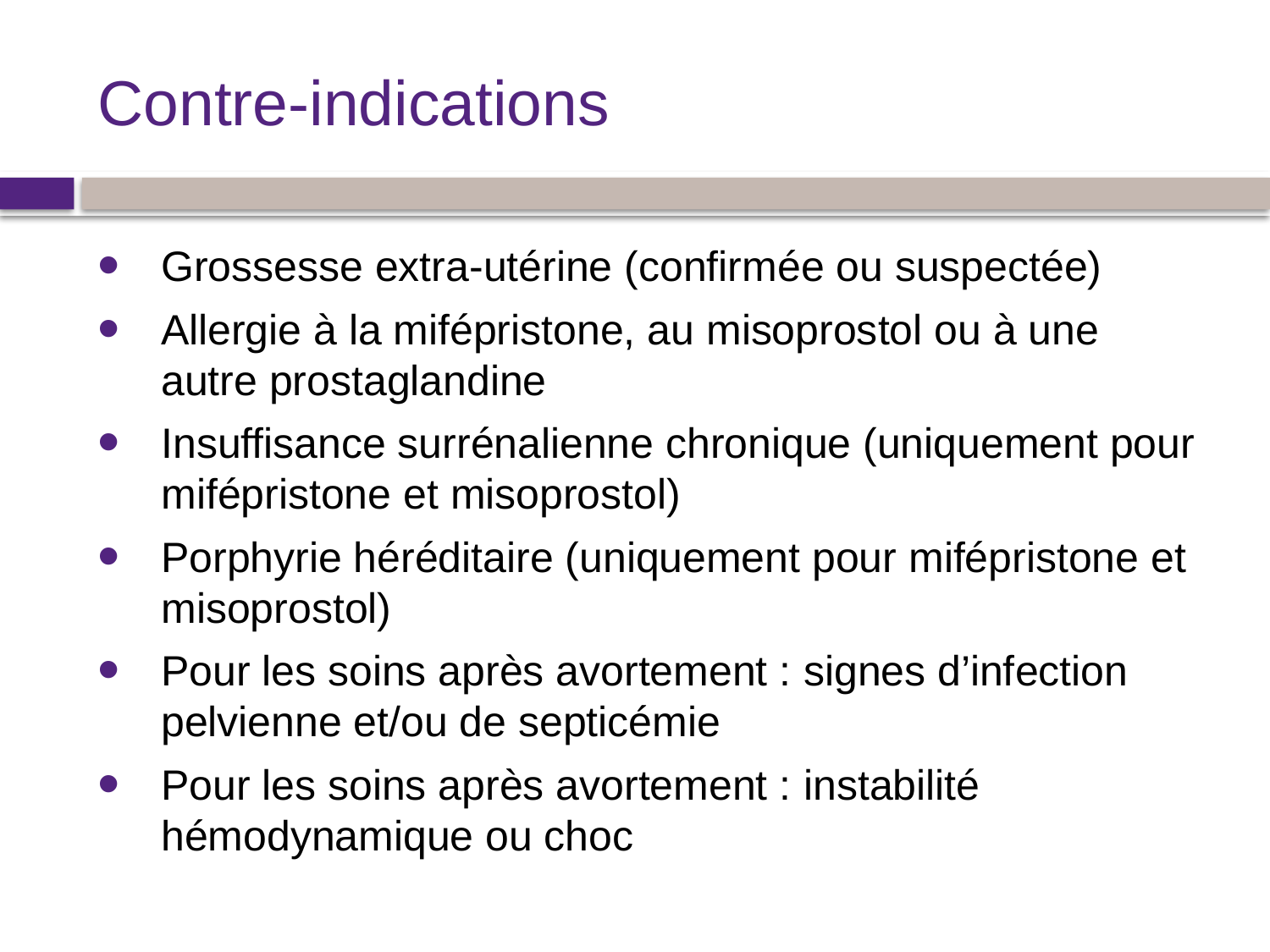

# Contre-indications
Grossesse extra-utérine (confirmée ou suspectée)
Allergie à la mifépristone, au misoprostol ou à une autre prostaglandine
Insuffisance surrénalienne chronique (uniquement pour mifépristone et misoprostol)
Porphyrie héréditaire (uniquement pour mifépristone et misoprostol)
Pour les soins après avortement : signes d’infection pelvienne et/ou de septicémie
Pour les soins après avortement : instabilité hémodynamique ou choc